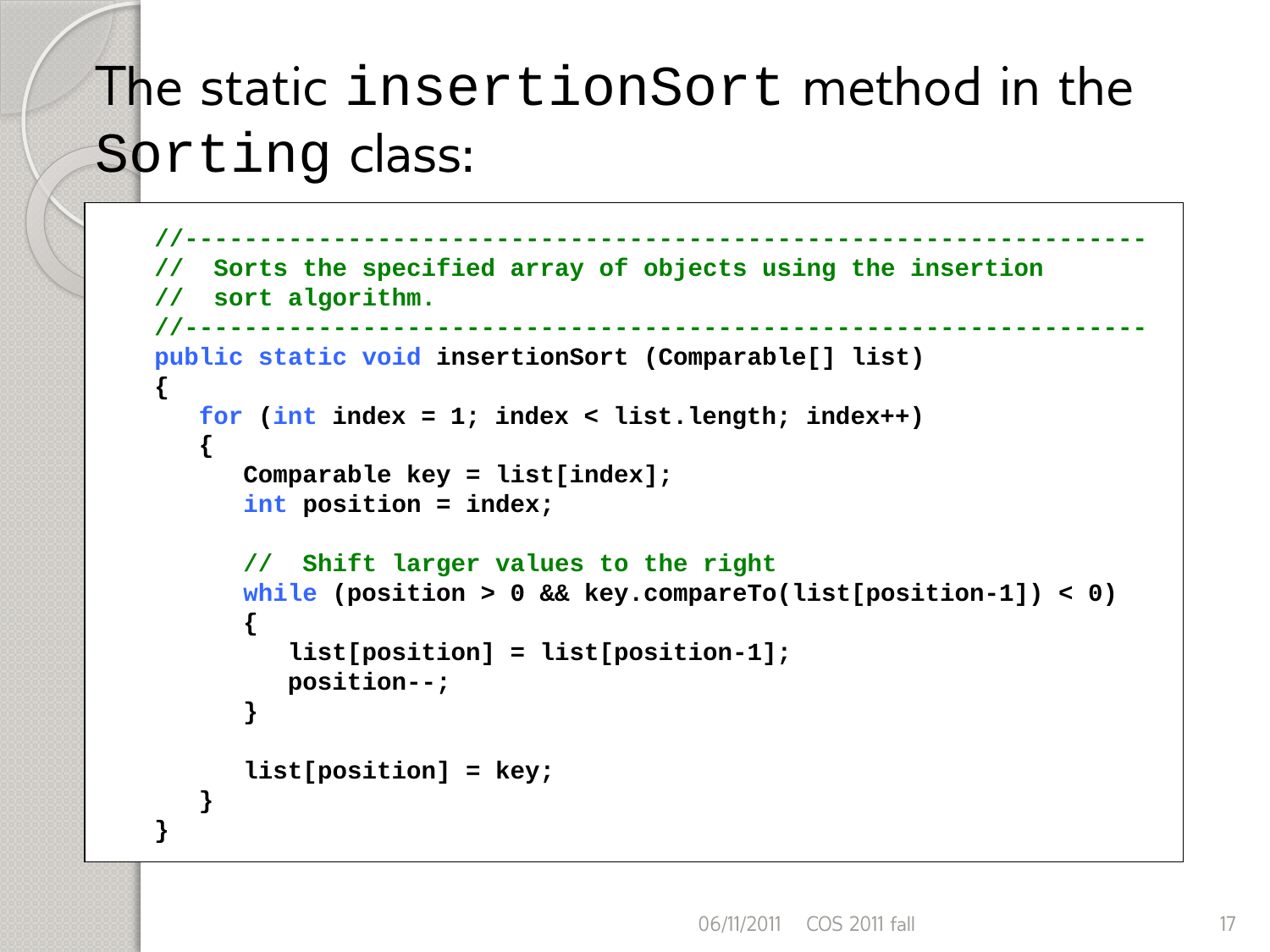

The static insertionSort method in the Sorting class:
   //-----------------------------------------------------------------
   //  Sorts the specified array of objects using the insertion
   //  sort algorithm.
   //-----------------------------------------------------------------
   public static void insertionSort (Comparable[] list)
   {
      for (int index = 1; index < list.length; index++)
      {
         Comparable key = list[index];
         int position = index;

         //  Shift larger values to the right
         while (position > 0 && key.compareTo(list[position-1]) < 0)
         {
            list[position] = list[position-1];
            position--;
         }

         list[position] = key;
      }
   }
06/11/2011
COS 2011 fall
17